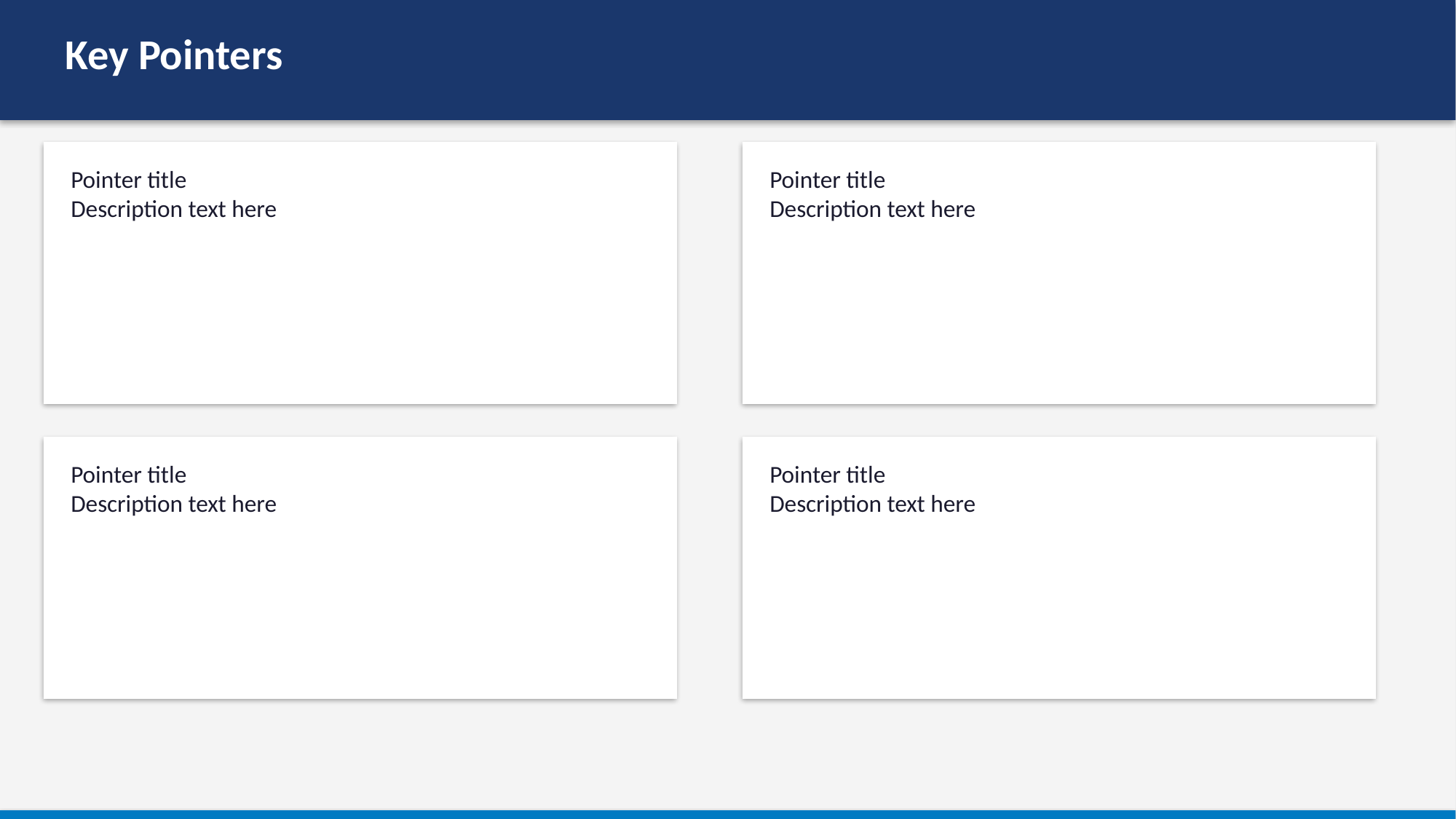

Key Pointers

Pointer title
Description text here
Pointer title
Description text here

Pointer title
Description text here
Pointer title
Description text here